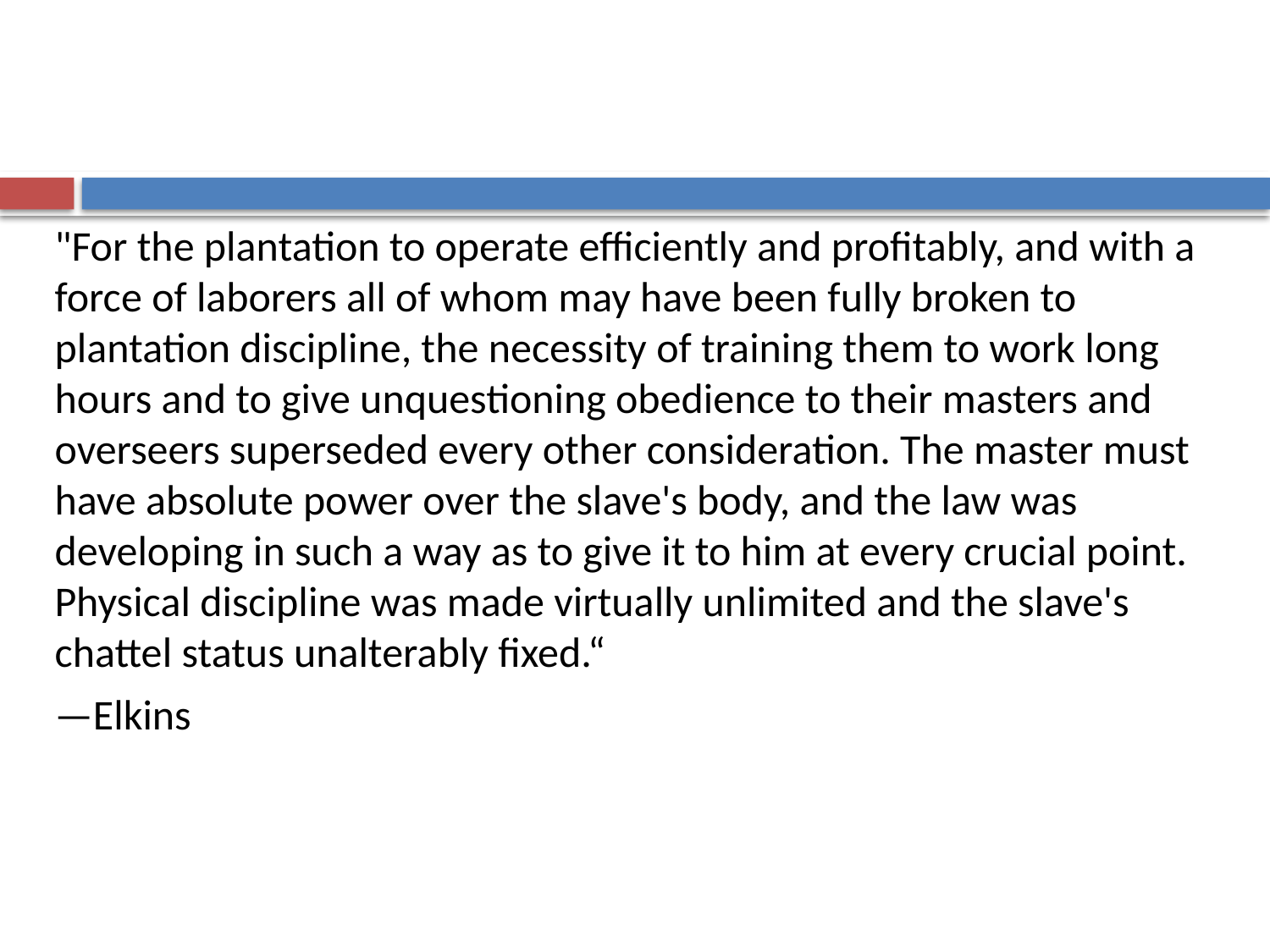

#
"For the plantation to operate efficiently and profitably, and with a force of laborers all of whom may have been fully broken to plantation discipline, the necessity of training them to work long hours and to give unquestioning obedience to their masters and overseers superseded every other consideration. The master must have absolute power over the slave's body, and the law was developing in such a way as to give it to him at every crucial point. Physical discipline was made virtually unlimited and the slave's chattel status unalterably fixed.“
—Elkins